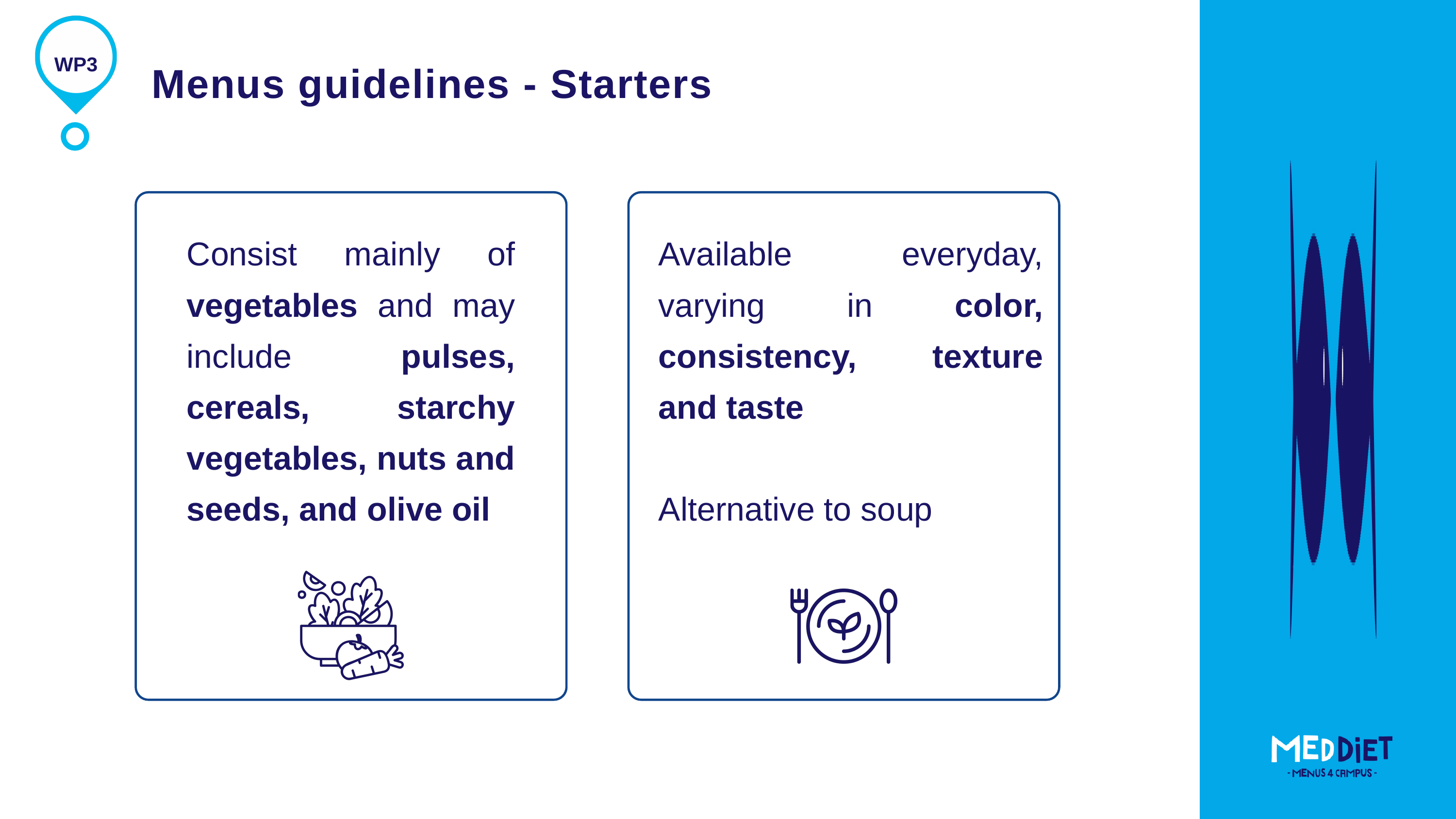

WP3

Menus guidelines - Starters

Consist mainly of vegetables and may include pulses, cereals, starchy vegetables, nuts and seeds, and olive oil
Available everyday, varying in color, consistency, texture and taste

Alternative to soup